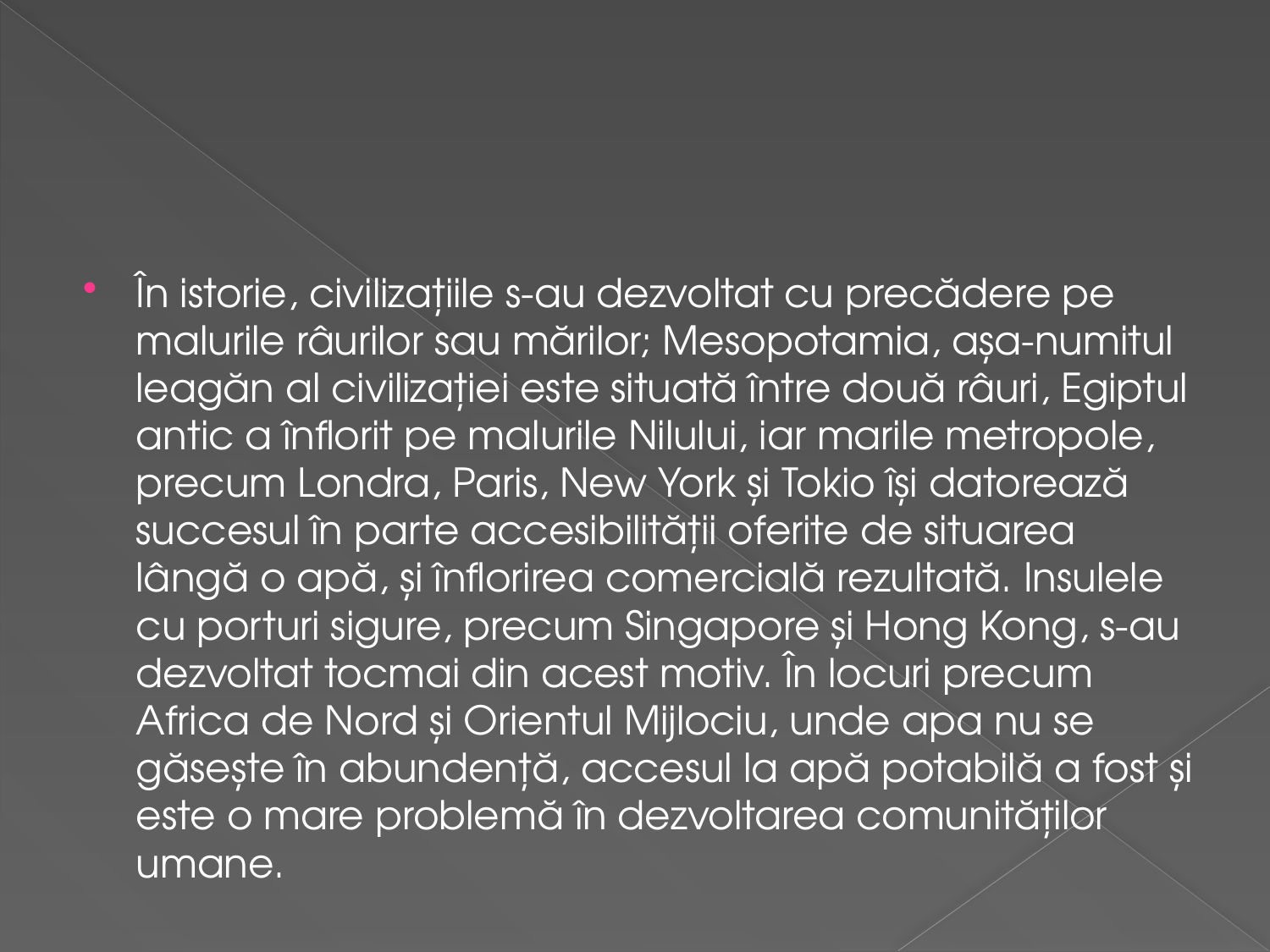

În istorie, civilizațiile s-au dezvoltat cu precădere pe malurile râurilor sau mărilor; Mesopotamia, așa-numitul leagăn al civilizației este situată între două râuri, Egiptul antic a înflorit pe malurile Nilului, iar marile metropole, precum Londra, Paris, New York și Tokio își datorează succesul în parte accesibilității oferite de situarea lângă o apă, și înflorirea comercială rezultată. Insulele cu porturi sigure, precum Singapore și Hong Kong, s-au dezvoltat tocmai din acest motiv. În locuri precum Africa de Nord și Orientul Mijlociu, unde apa nu se găsește în abundență, accesul la apă potabilă a fost și este o mare problemă în dezvoltarea comunităților umane.